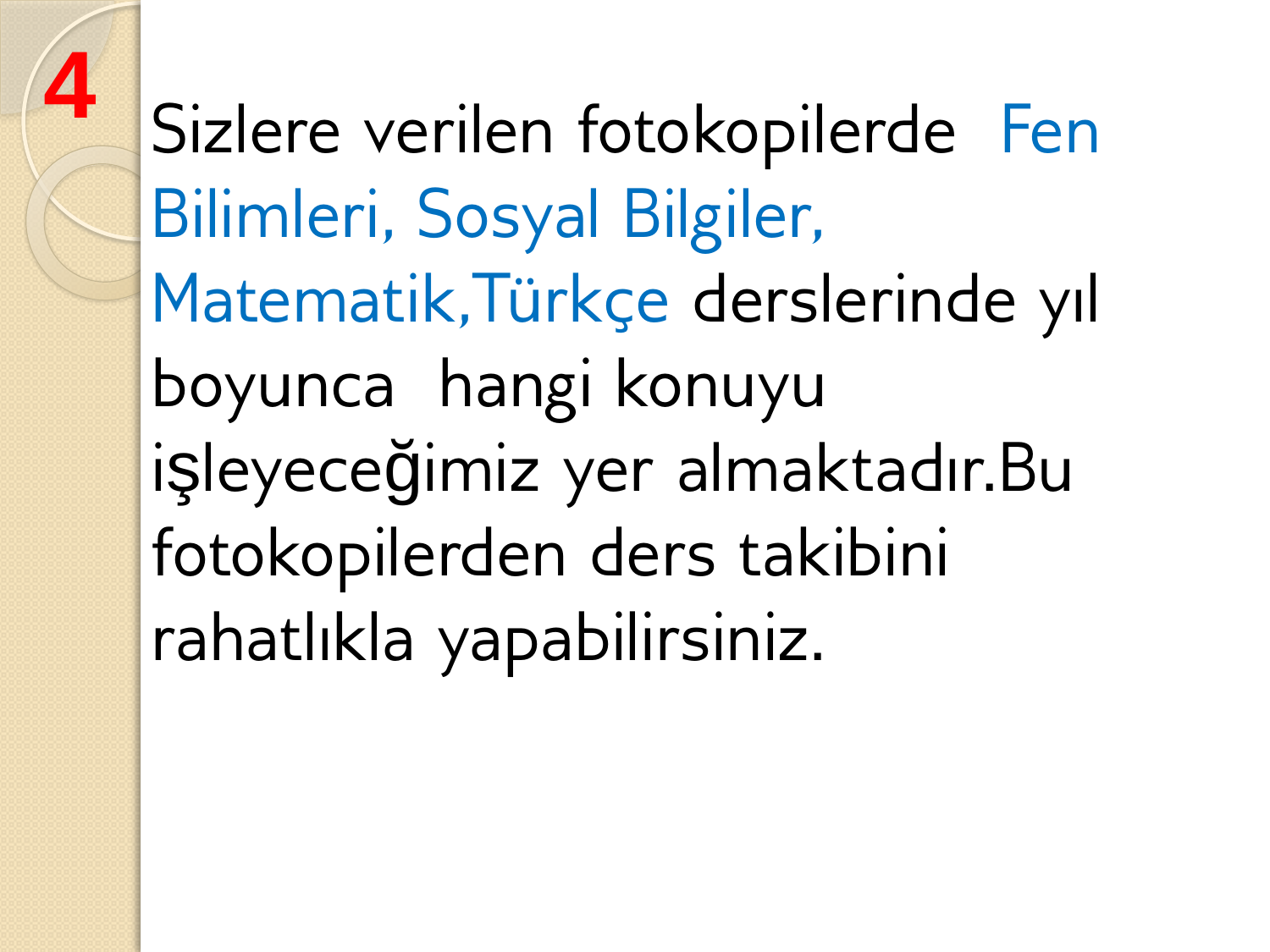

4
Sizlere verilen fotokopilerde  Fen Bilimleri, Sosyal Bilgiler, Matematik,Türkçe derslerinde yıl boyunca  hangi konuyu işleyeceğimiz yer almaktadır.Bu fotokopilerden ders takibini rahatlıkla yapabilirsiniz.